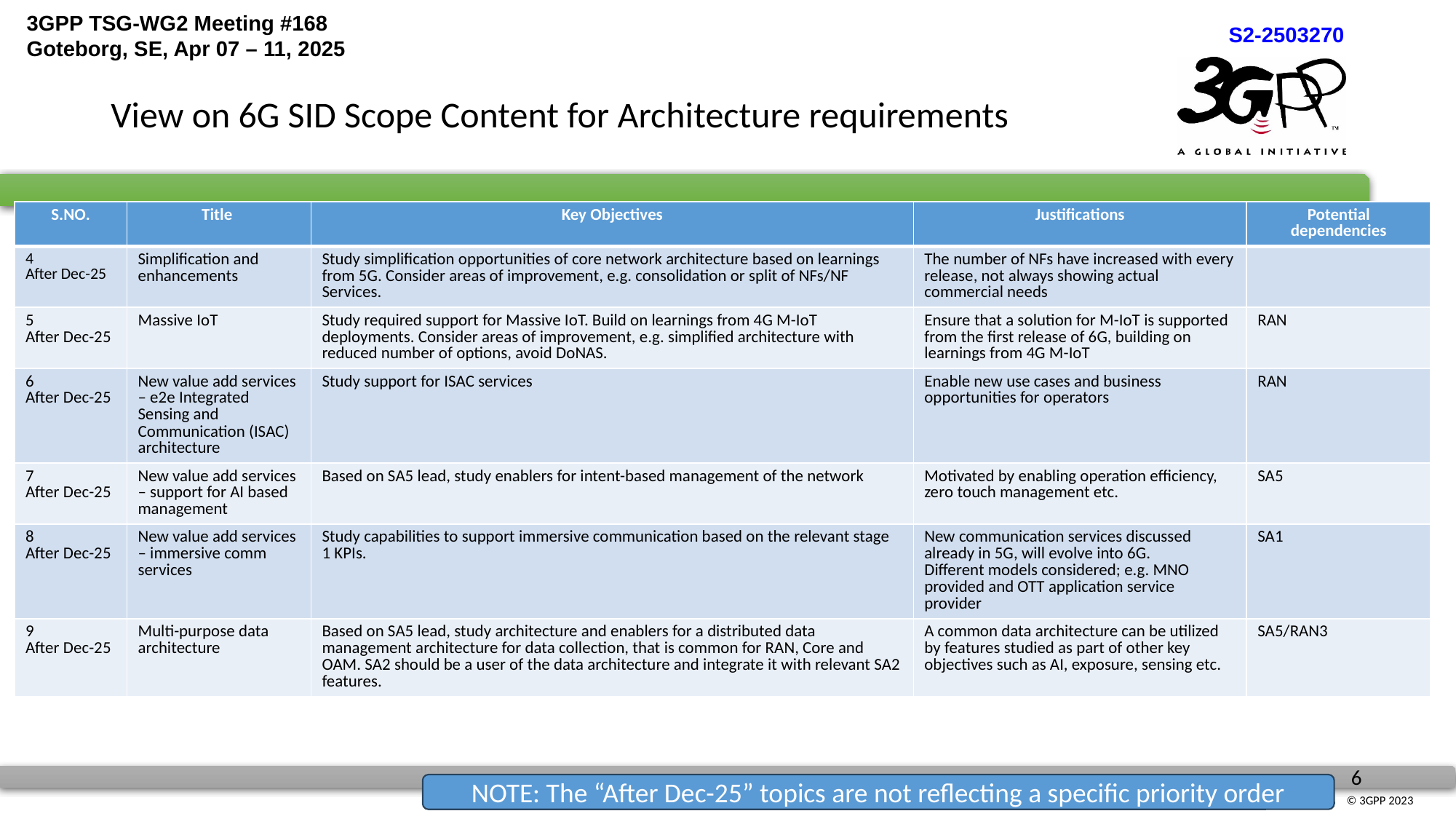

# View on 6G SID Scope Content for Architecture requirements
| S.NO. | Title | Key Objectives | Justifications | Potential dependencies |
| --- | --- | --- | --- | --- |
| 4 After Dec-25 | Simplification and enhancements | Study simplification opportunities of core network architecture based on learnings from 5G. Consider areas of improvement, e.g. consolidation or split of NFs/NF Services. | The number of NFs have increased with every release, not always showing actual commercial needs |  |
| 5 After Dec-25 | Massive IoT | Study required support for Massive IoT. Build on learnings from 4G M-IoT deployments. Consider areas of improvement, e.g. simplified architecture with reduced number of options, avoid DoNAS. | Ensure that a solution for M-IoT is supported from the first release of 6G, building on learnings from 4G M-IoT | RAN |
| 6 After Dec-25 | New value add services – e2e Integrated Sensing and Communication (ISAC) architecture | Study support for ISAC services | Enable new use cases and business opportunities for operators | RAN |
| 7 After Dec-25 | New value add services – support for AI based management | Based on SA5 lead, study enablers for intent-based management of the network | Motivated by enabling operation efficiency, zero touch management etc. | SA5 |
| 8 After Dec-25 | New value add services – immersive comm services | Study capabilities to support immersive communication based on the relevant stage 1 KPIs. | New communication services discussed already in 5G, will evolve into 6G. Different models considered; e.g. MNO provided and OTT application service provider | SA1 |
| 9 After Dec-25 | Multi-purpose data architecture | Based on SA5 lead, study architecture and enablers for a distributed data management architecture for data collection, that is common for RAN, Core and OAM. SA2 should be a user of the data architecture and integrate it with relevant SA2 features. | A common data architecture can be utilized by features studied as part of other key objectives such as AI, exposure, sensing etc. | SA5/RAN3 |
NOTE: The “After Dec-25” topics are not reflecting a specific priority order